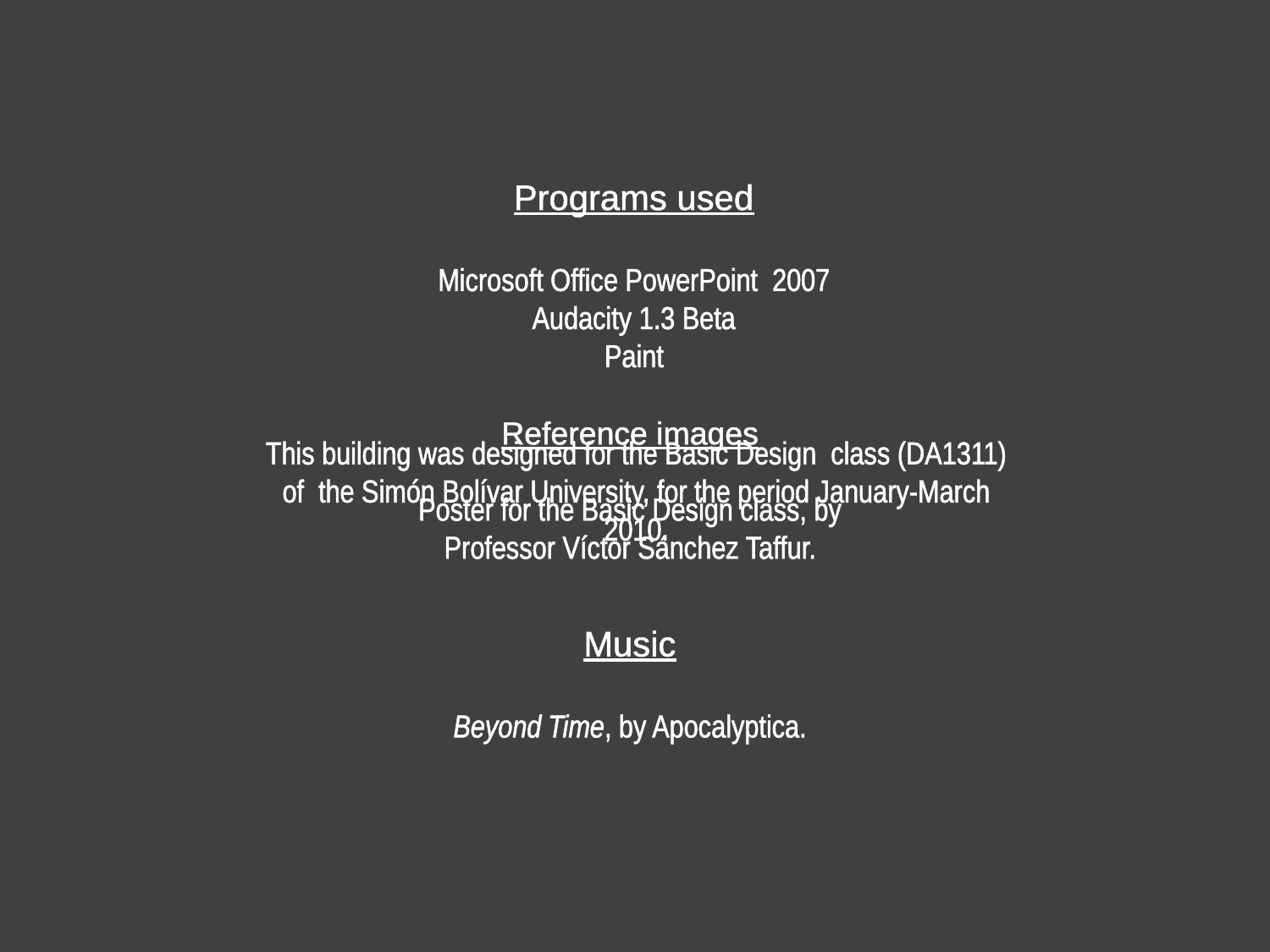

Programs used

Microsoft Office PowerPoint  2007
Audacity 1.3 Beta
Paint
Reference images

Poster for the Basic Design class, by Professor Víctor Sánchez Taffur.

Music

Beyond Time, by Apocalyptica.
This building was designed for the Basic Design  class (DA1311) of  the Simón Bolívar University, for the period January-March 2010.